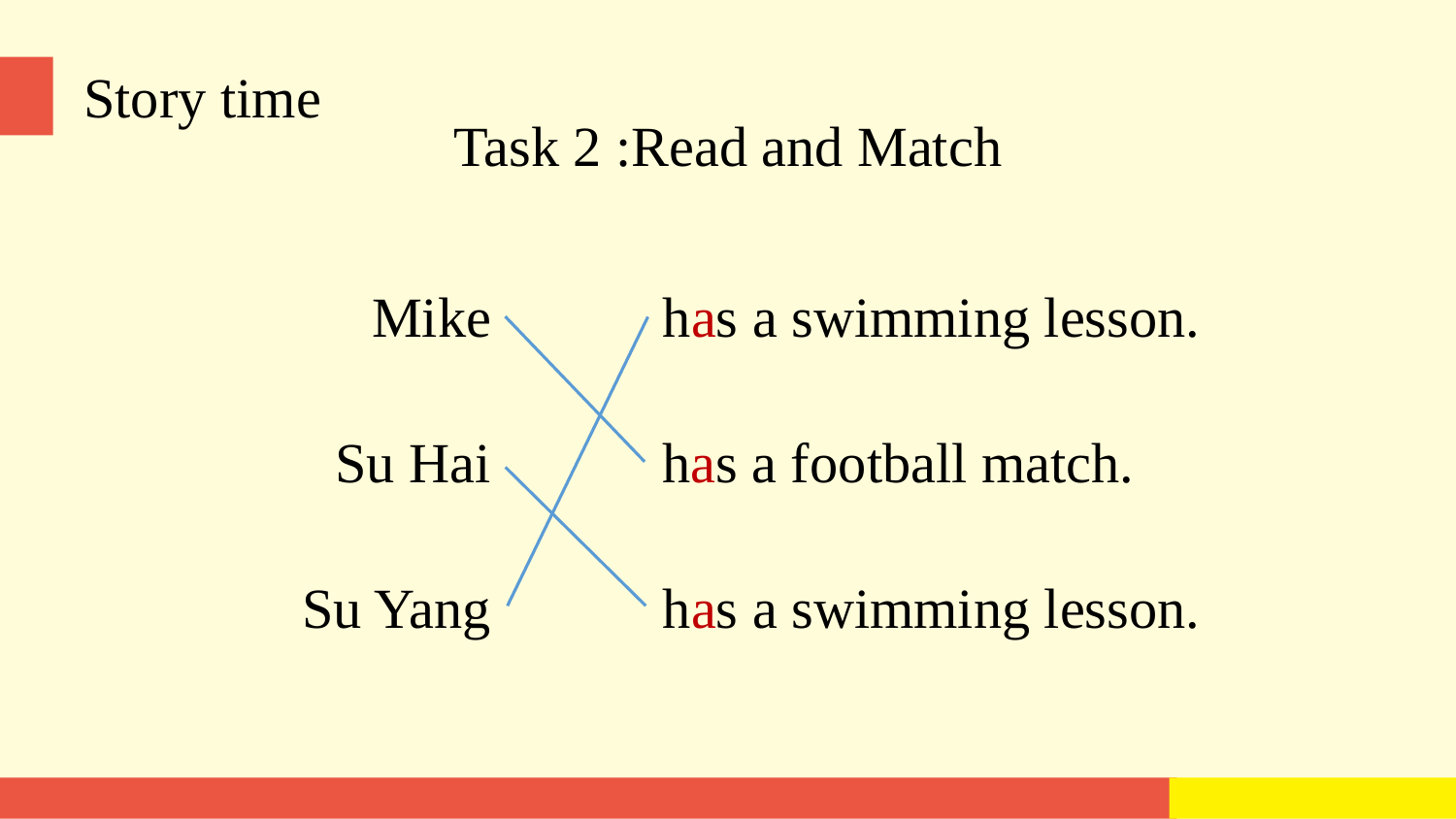

Story time
Task 2 :Read and Match
Mike
has a swimming lesson.
Su Hai
has a football match.
Su Yang
has a swimming lesson.